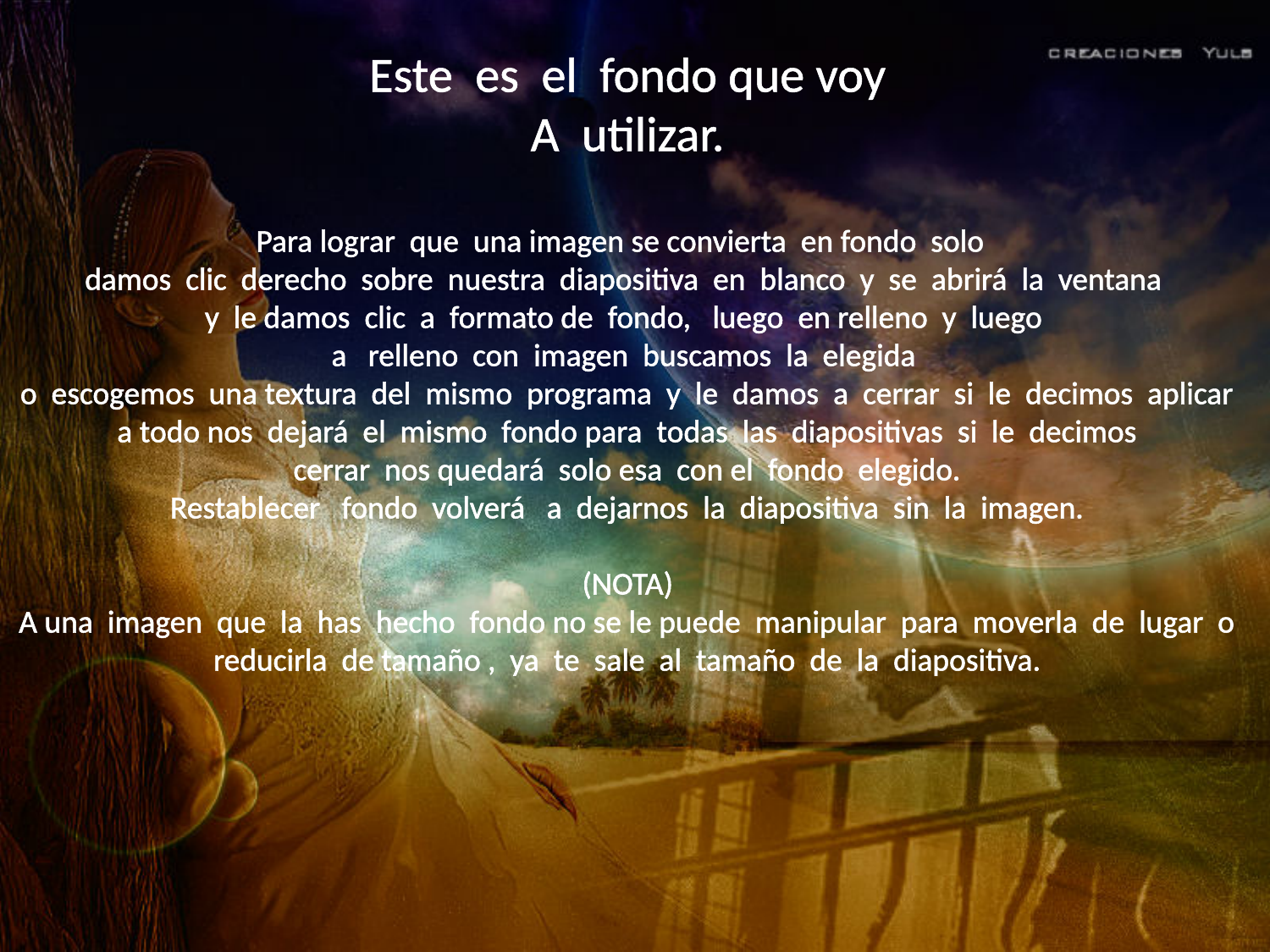

Este  es  el  fondo que voy
A  utilizar.

Para lograr  que  una imagen se convierta  en fondo  solo
damos  clic  derecho  sobre  nuestra  diapositiva  en  blanco  y  se  abrirá  la  ventana
y  le damos  clic  a  formato de  fondo,   luego  en relleno  y  luego
a   relleno  con  imagen  buscamos  la  elegida
 o  escogemos  una textura  del  mismo  programa  y  le  damos  a  cerrar  si  le  decimos  aplicar
a todo nos  dejará  el  mismo  fondo para  todas  las  diapositivas  si  le  decimos
cerrar  nos quedará  solo esa  con el  fondo  elegido.
Restablecer   fondo  volverá   a  dejarnos  la  diapositiva  sin  la  imagen.

(NOTA)
A una  imagen  que  la  has  hecho  fondo no se le puede  manipular  para  moverla  de  lugar  o reducirla  de tamaño ,  ya  te  sale  al  tamaño  de  la  diapositiva.